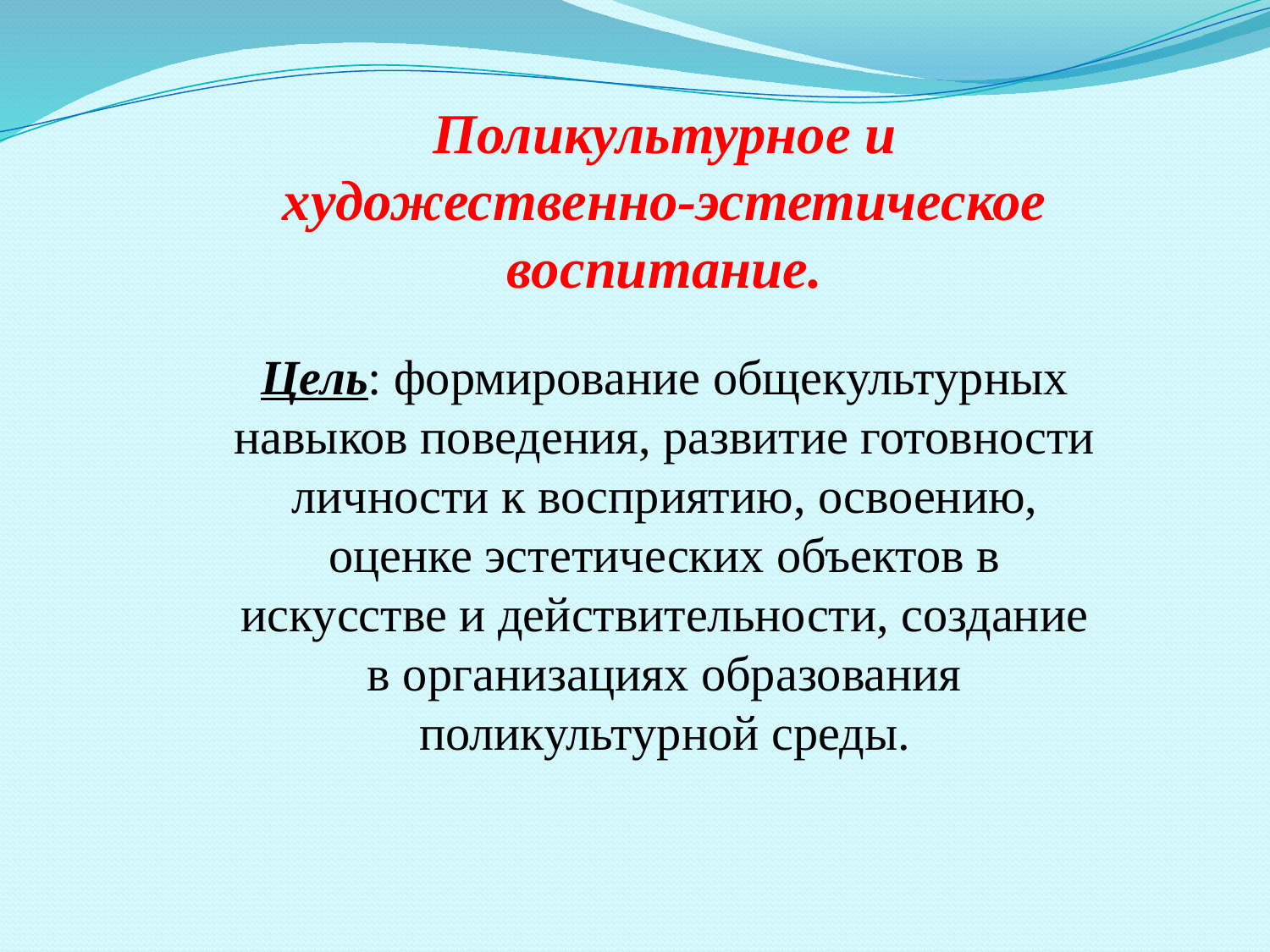

Поликультурное и художественно-эстетическое воспитание.
Цель: формирование общекультурных навыков поведения, развитие готовности личности к восприятию, освоению, оценке эстетических объектов в искусстве и действительности, создание в организациях образования поликультурной среды.